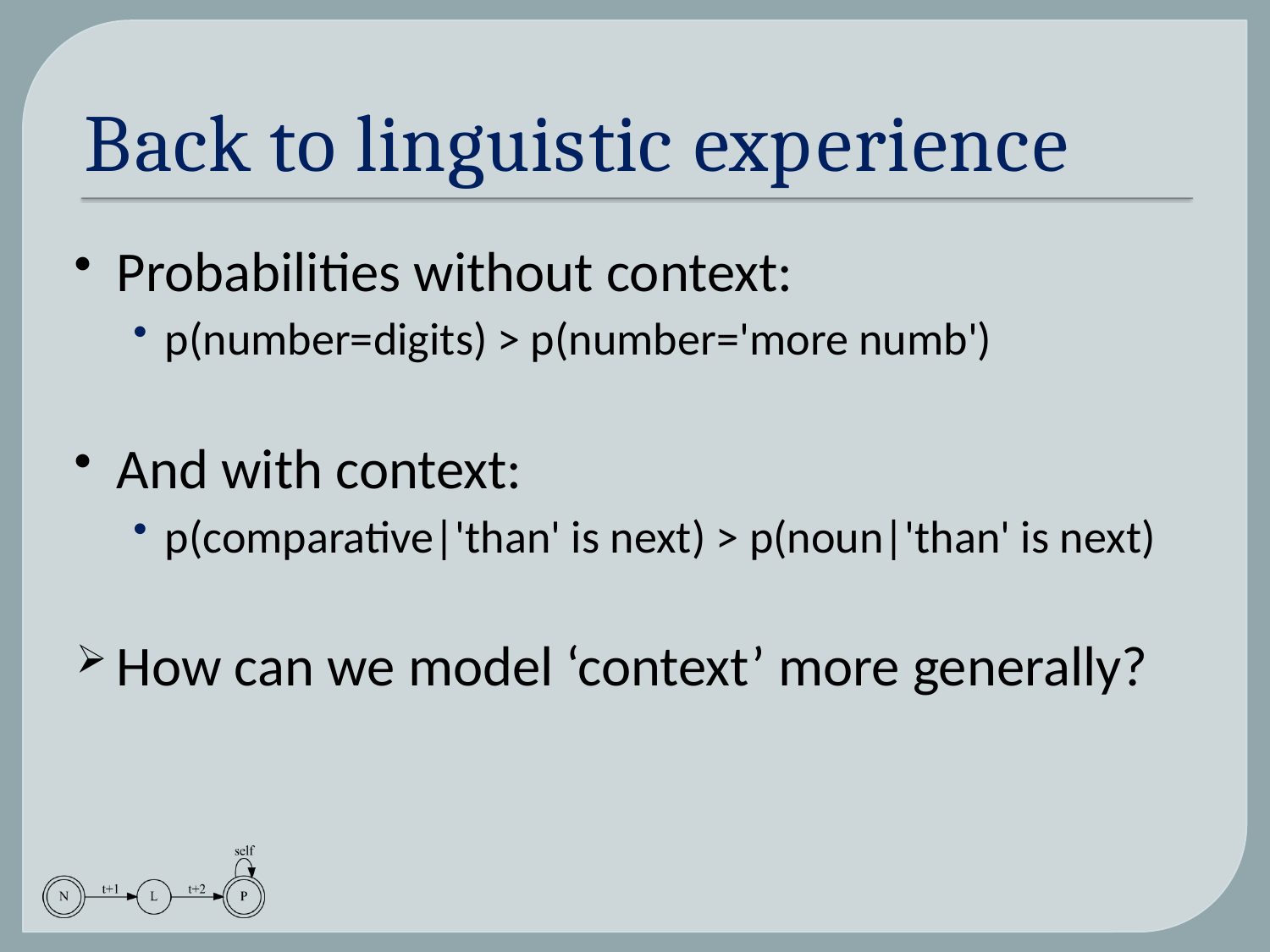

# Back to linguistic experience
Probabilities without context:
p(number=digits) > p(number='more numb')

And with context:
p(comparative|'than' is next) > p(noun|'than' is next)

How can we model ‘context’ more generally?